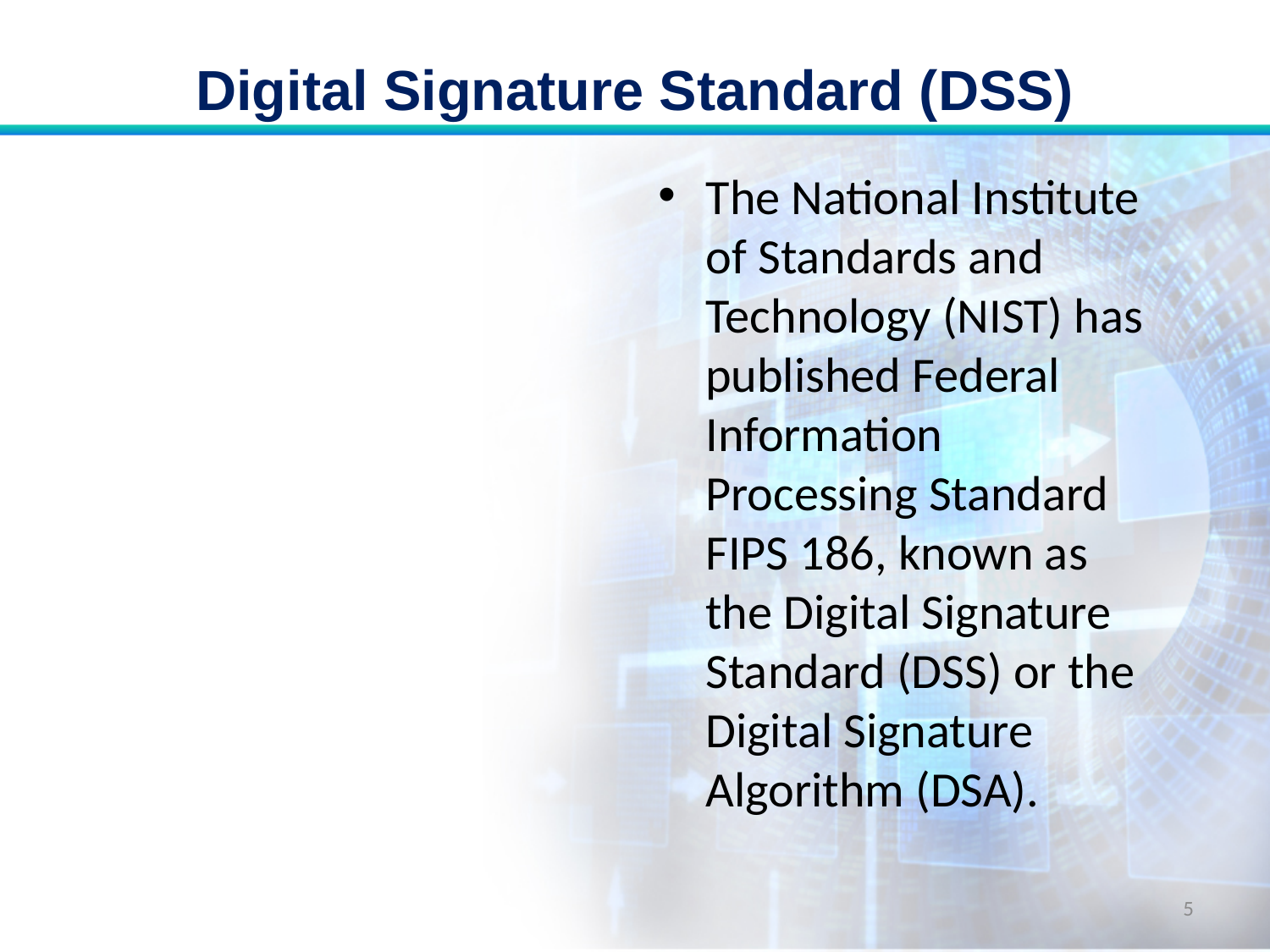

# Digital Signature Standard (DSS)
The National Institute of Standards and Technology (NIST) has published Federal Information Processing Standard FIPS 186, known as the Digital Signature Standard (DSS) or the Digital Signature Algorithm (DSA).
5